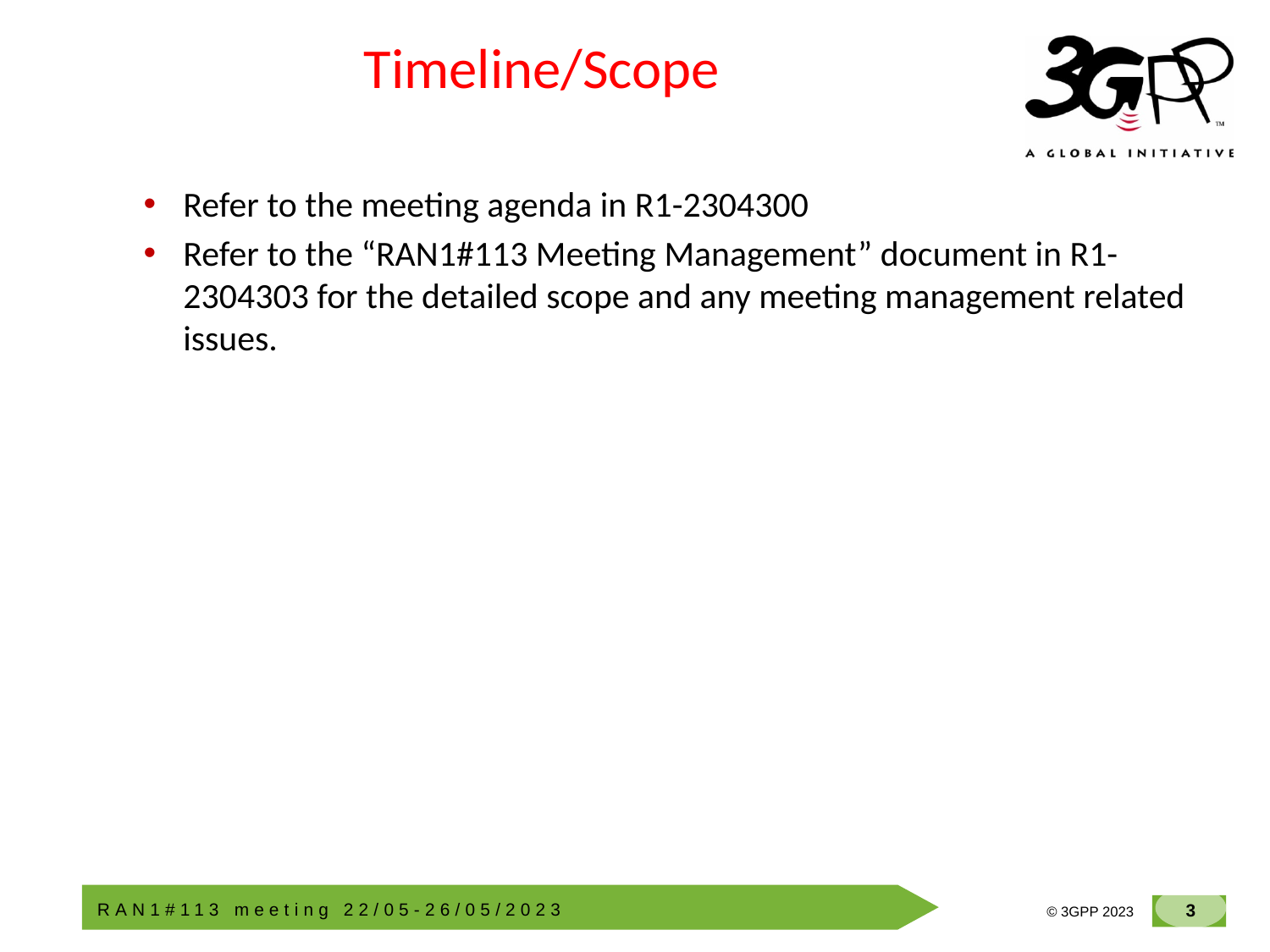

# Timeline/Scope
Refer to the meeting agenda in R1-2304300
Refer to the “RAN1#113 Meeting Management” document in R1-2304303 for the detailed scope and any meeting management related issues.